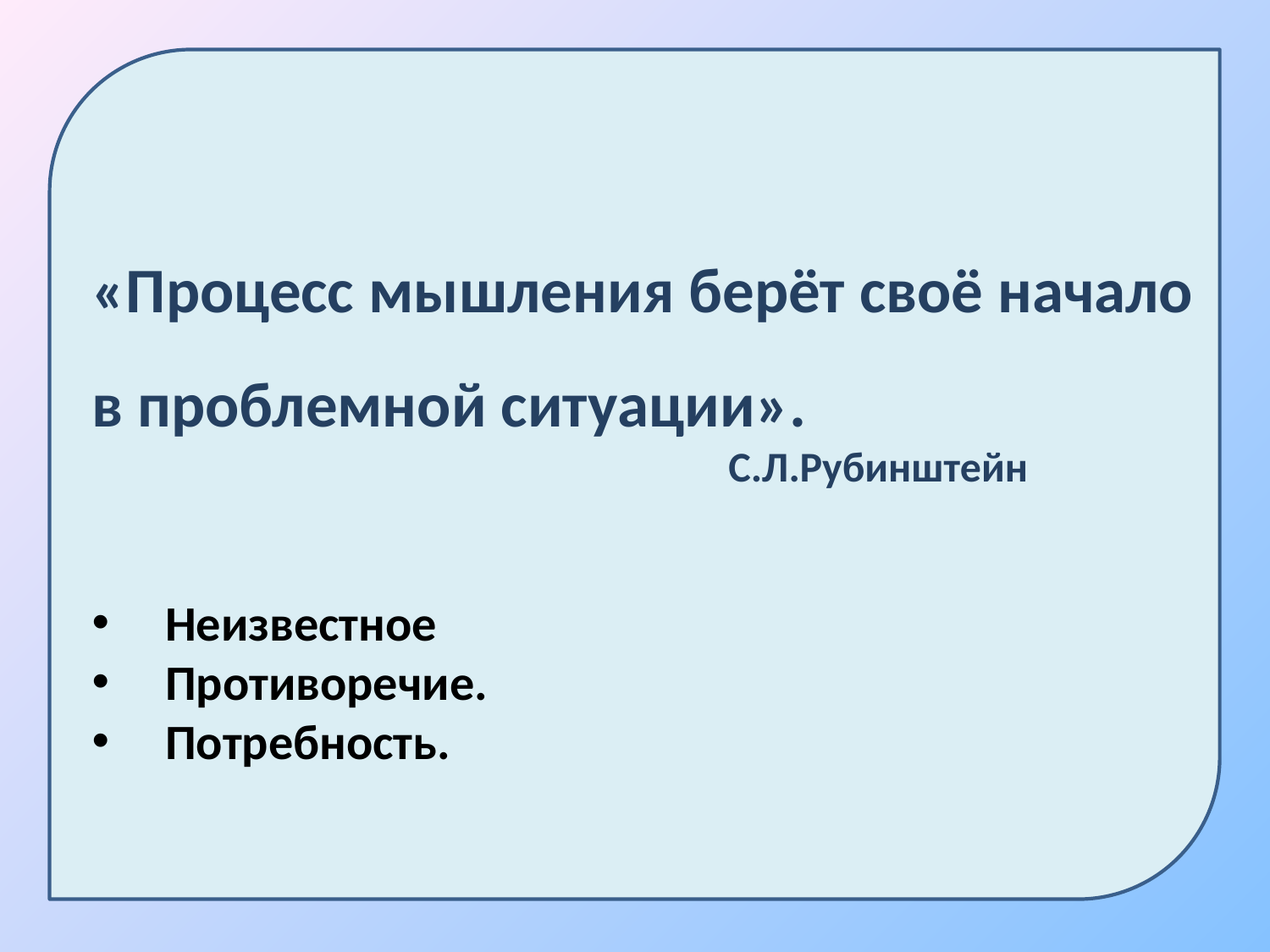

«Процесс мышления берёт своё начало в проблемной ситуации».
                                               С.Л.Рубинштейн

     Неизвестное
     Противоречие.
     Потребность.